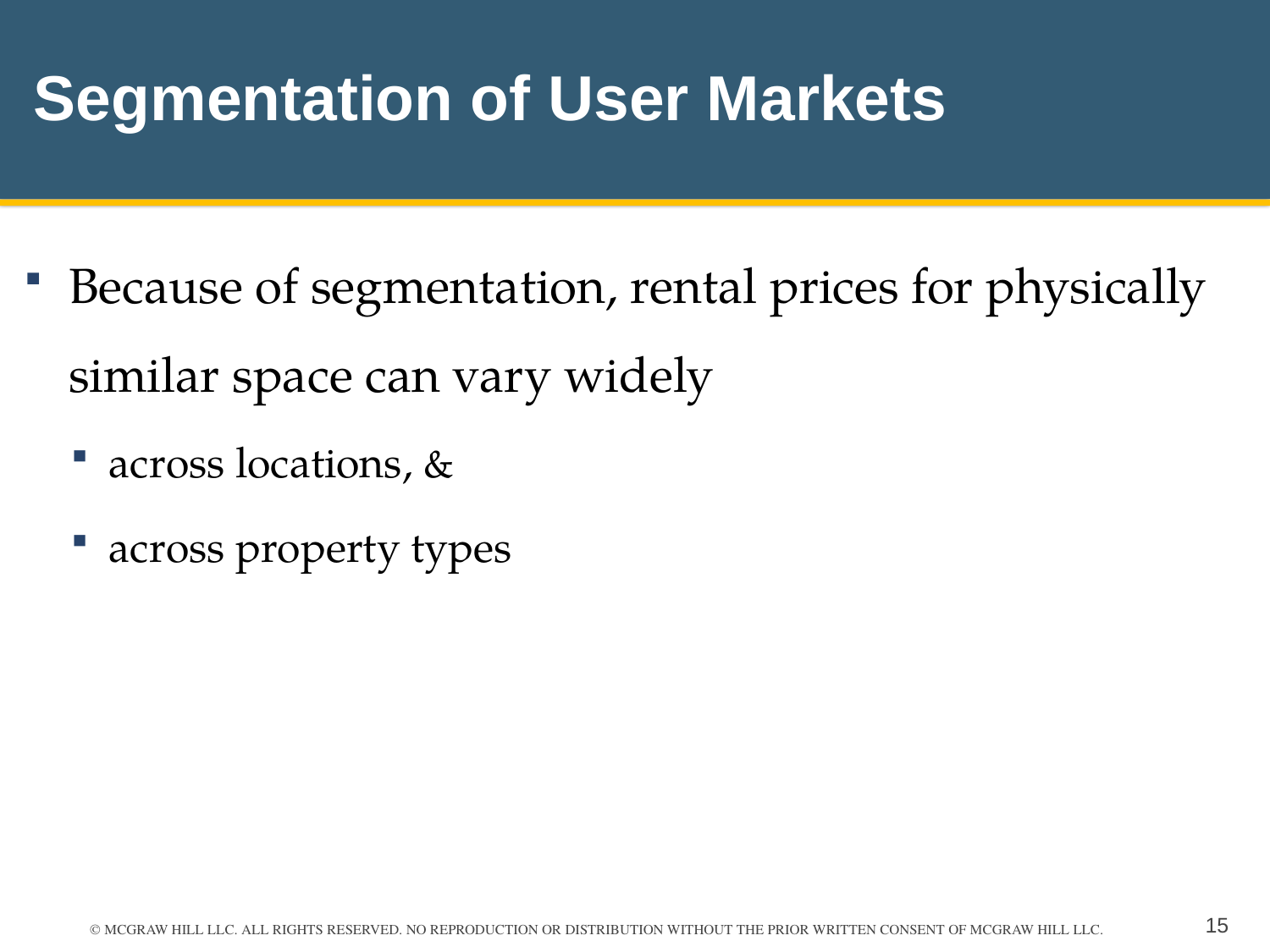

# Segmentation of User Markets
Because of segmentation, rental prices for physically similar space can vary widely
across locations, &
across property types

© MCGRAW HILL LLC. ALL RIGHTS RESERVED. NO REPRODUCTION OR DISTRIBUTION WITHOUT THE PRIOR WRITTEN CONSENT OF MCGRAW HILL LLC.
15